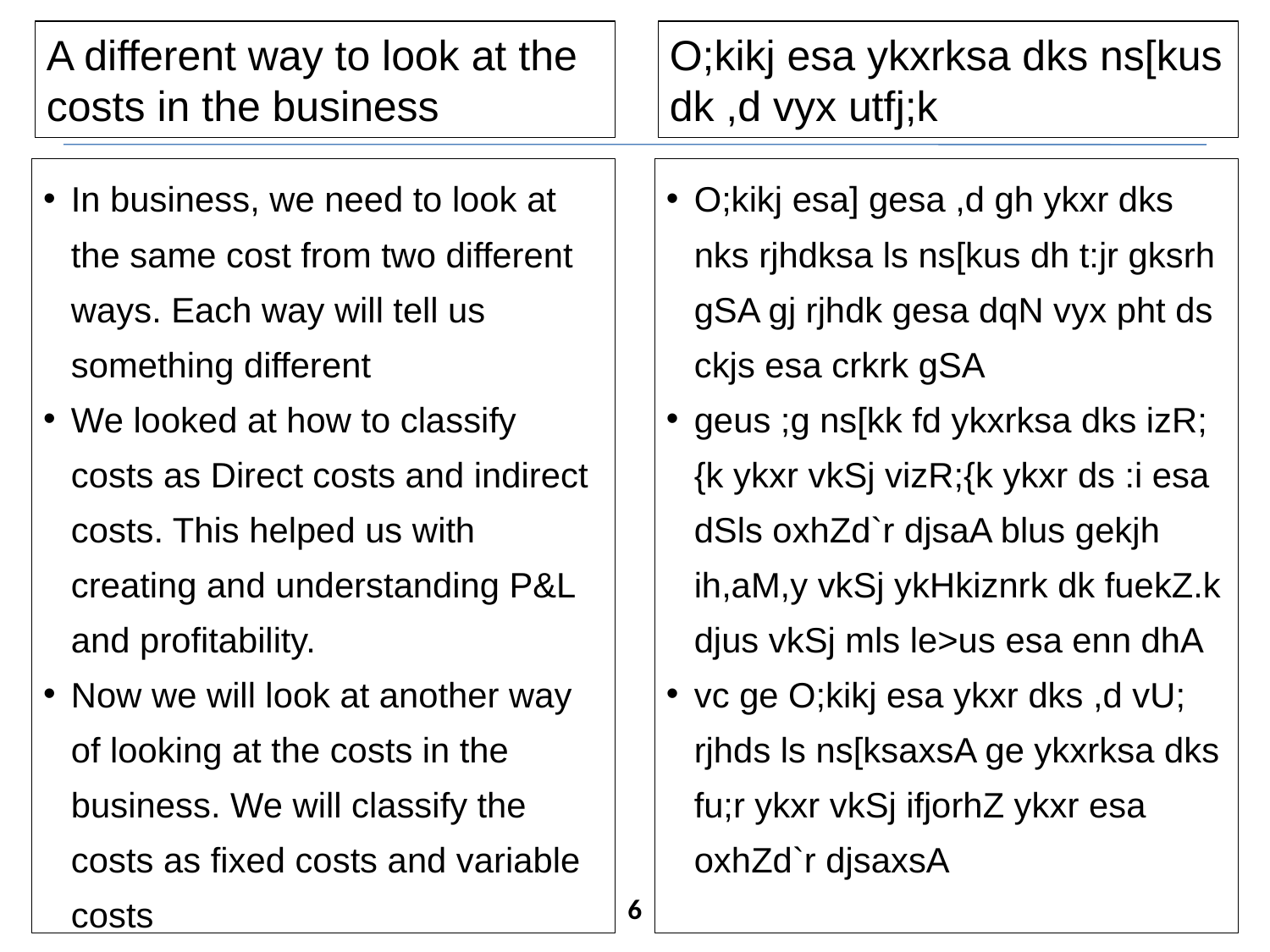

A different way to look at the costs in the business
O;kikj esa ykxrksa dks ns[kus dk ,d vyx utfj;k
In business, we need to look at the same cost from two different ways. Each way will tell us something different
We looked at how to classify costs as Direct costs and indirect costs. This helped us with creating and understanding P&L and profitability.
Now we will look at another way of looking at the costs in the business. We will classify the costs as fixed costs and variable costs
O;kikj esa] gesa ,d gh ykxr dks nks rjhdksa ls ns[kus dh t:jr gksrh gSA gj rjhdk gesa dqN vyx pht ds ckjs esa crkrk gSA
geus ;g ns[kk fd ykxrksa dks izR;{k ykxr vkSj vizR;{k ykxr ds :i esa dSls oxhZd`r djsaA blus gekjh ih,aM,y vkSj ykHkiznrk dk fuekZ.k djus vkSj mls le>us esa enn dhA
vc ge O;kikj esa ykxr dks ,d vU; rjhds ls ns[ksaxsA ge ykxrksa dks fu;r ykxr vkSj ifjorhZ ykxr esa oxhZd`r djsaxsA

6